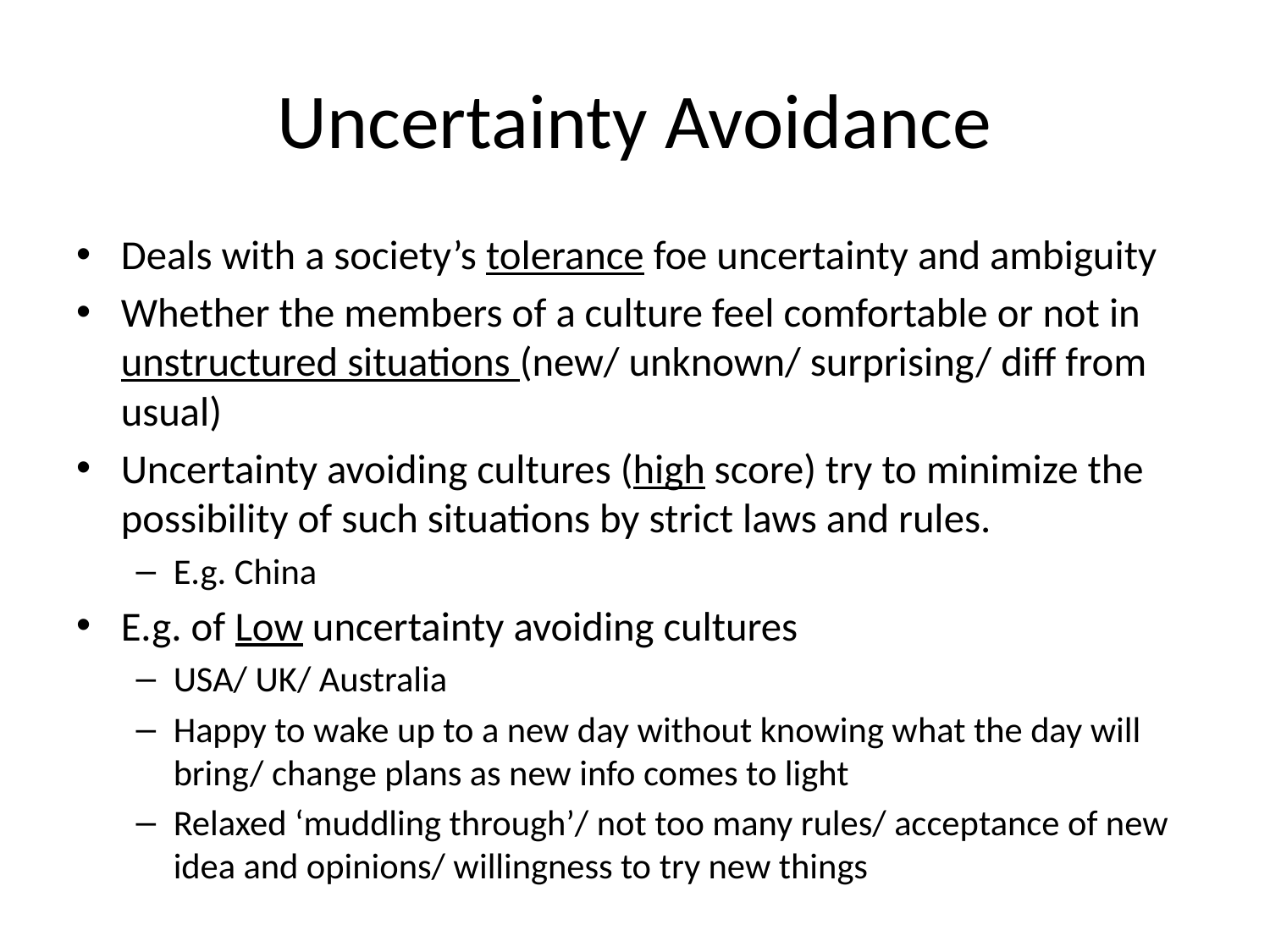

# Uncertainty Avoidance
Deals with a society’s tolerance foe uncertainty and ambiguity
Whether the members of a culture feel comfortable or not in unstructured situations (new/ unknown/ surprising/ diff from usual)
Uncertainty avoiding cultures (high score) try to minimize the possibility of such situations by strict laws and rules.
E.g. China
E.g. of Low uncertainty avoiding cultures
USA/ UK/ Australia
Happy to wake up to a new day without knowing what the day will bring/ change plans as new info comes to light
Relaxed ‘muddling through’/ not too many rules/ acceptance of new idea and opinions/ willingness to try new things